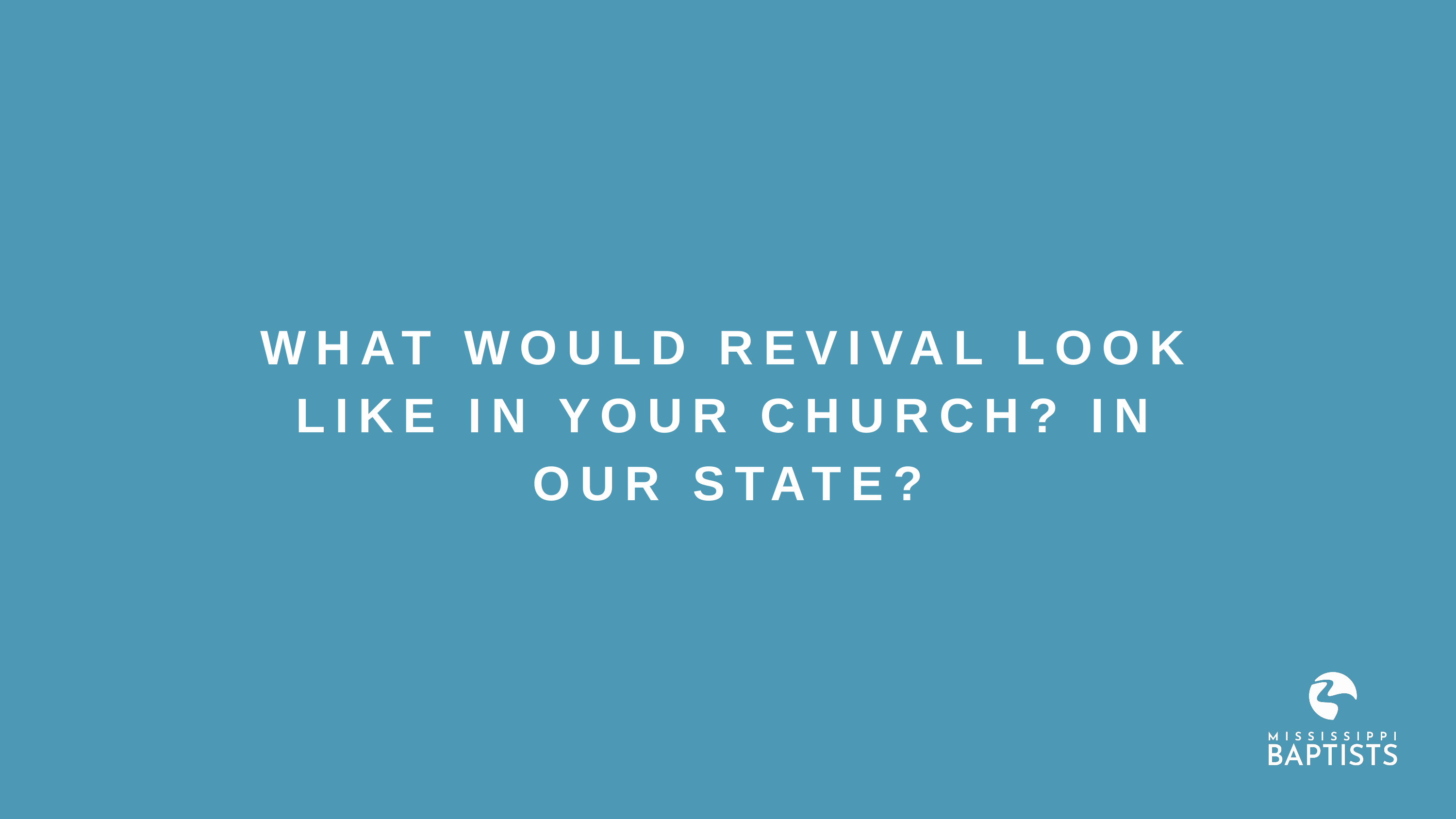

WHAT WOULD REVIVAL LOOK LIKE IN YOUR CHURCH? IN OUR STATE?